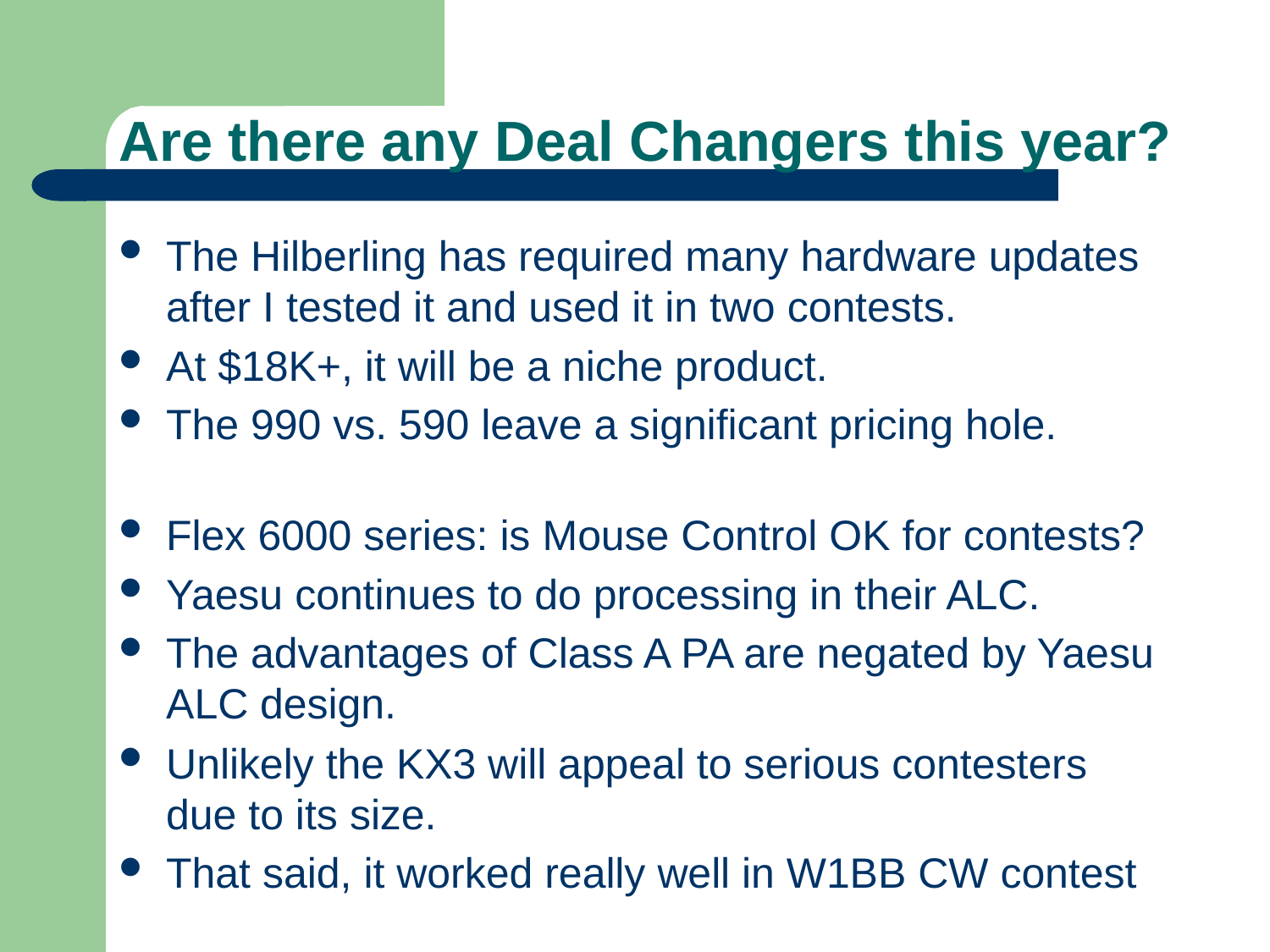

# Are there any Deal Changers this year?
The Hilberling has required many hardware updates after I tested it and used it in two contests.
At $18K+, it will be a niche product.
The 990 vs. 590 leave a significant pricing hole.
Flex 6000 series: is Mouse Control OK for contests?
Yaesu continues to do processing in their ALC.
The advantages of Class A PA are negated by Yaesu ALC design.
Unlikely the KX3 will appeal to serious contesters due to its size.
That said, it worked really well in W1BB CW contest